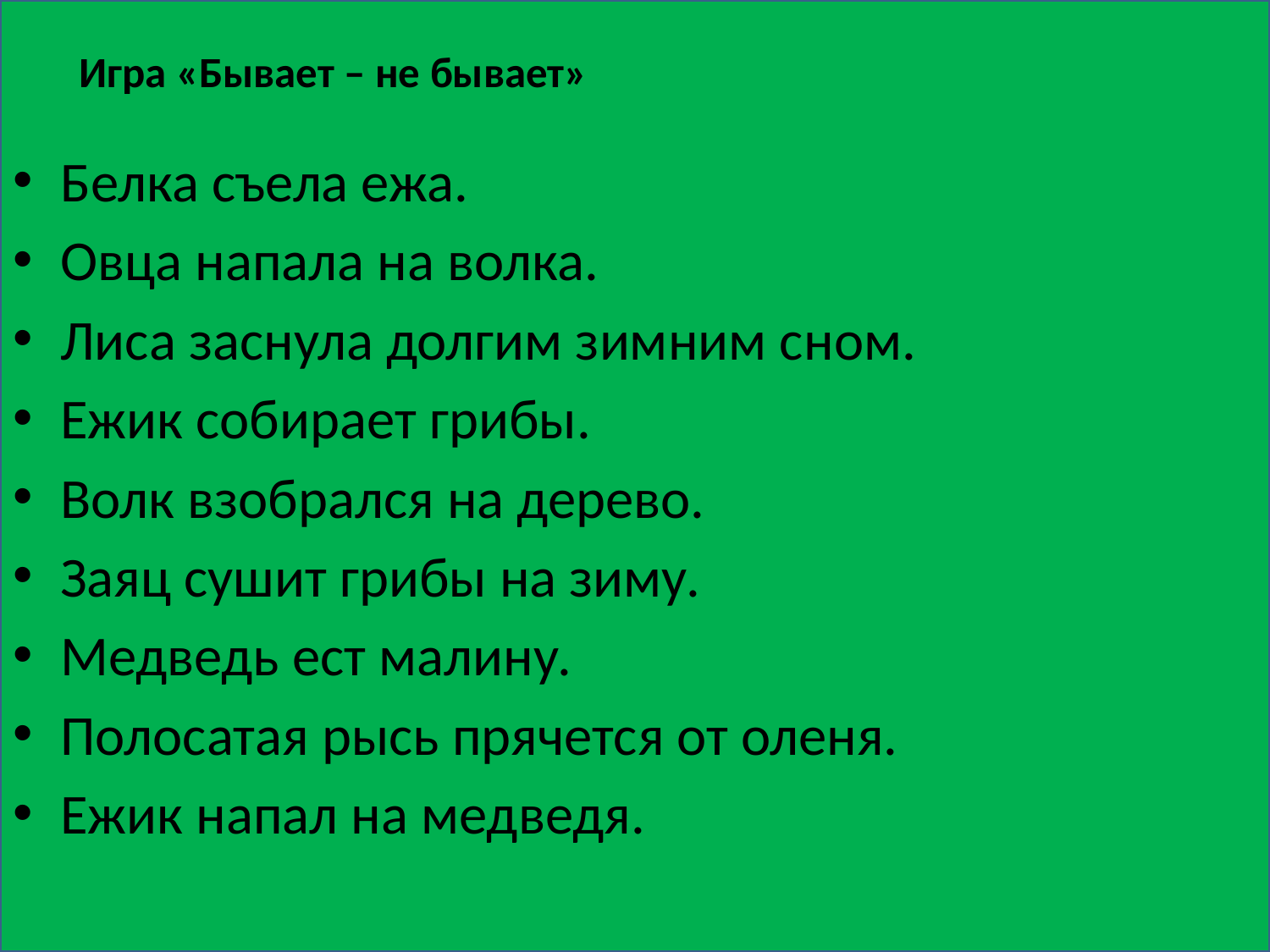

# Игра «Бывает – не бывает»
Белка съела ежа.
Овца напала на волка.
Лиса заснула долгим зимним сном.
Ежик собирает грибы.
Волк взобрался на дерево.
Заяц сушит грибы на зиму.
Медведь ест малину.
Полосатая рысь прячется от оленя.
Ежик напал на медведя.